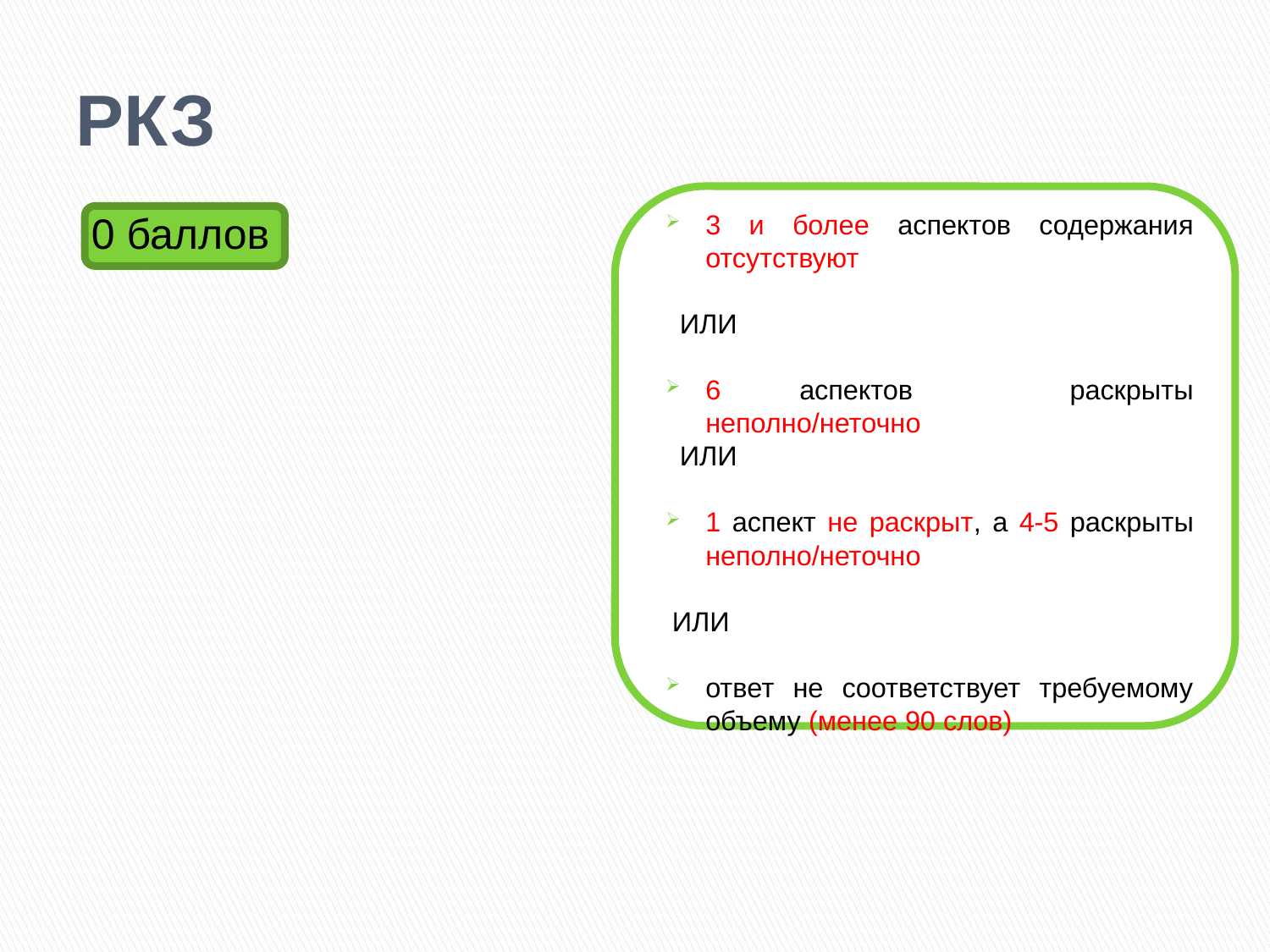

# РКЗ

0 баллов
3 и более аспектов содержания отсутствуют

 ИЛИ

6 аспектов  раскрыты неполно/неточно
 ИЛИ

1 аспект не раскрыт, а 4-5 раскрыты неполно/неточно

ИЛИ

ответ не соответствует требуемому объему (менее 90 слов)